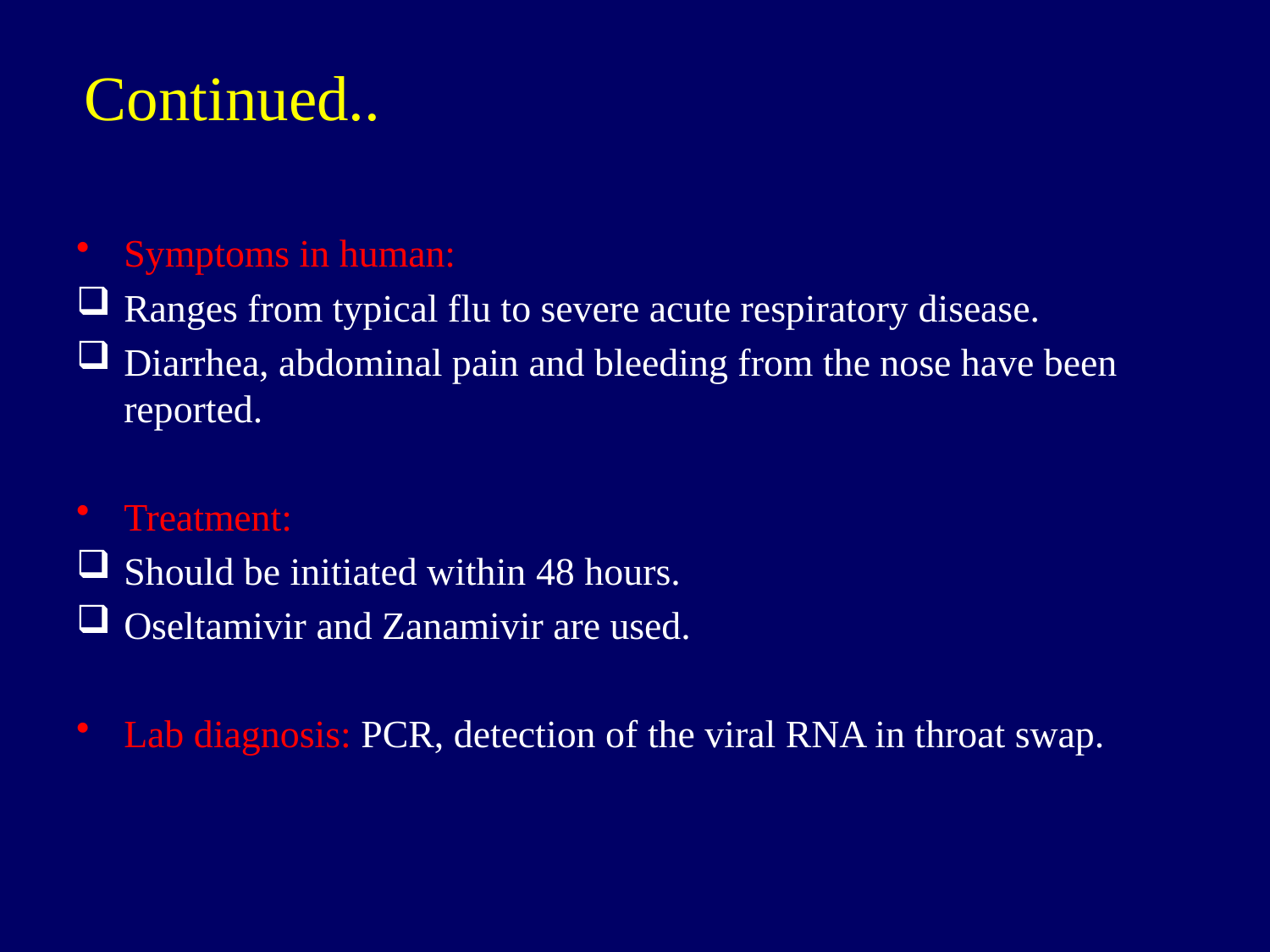

Continued..
Symptoms in human:
Ranges from typical flu to severe acute respiratory disease.
Diarrhea, abdominal pain and bleeding from the nose have been reported.

Treatment:
Should be initiated within 48 hours.
Oseltamivir and Zanamivir are used.

Lab diagnosis: PCR, detection of the viral RNA in throat swap.